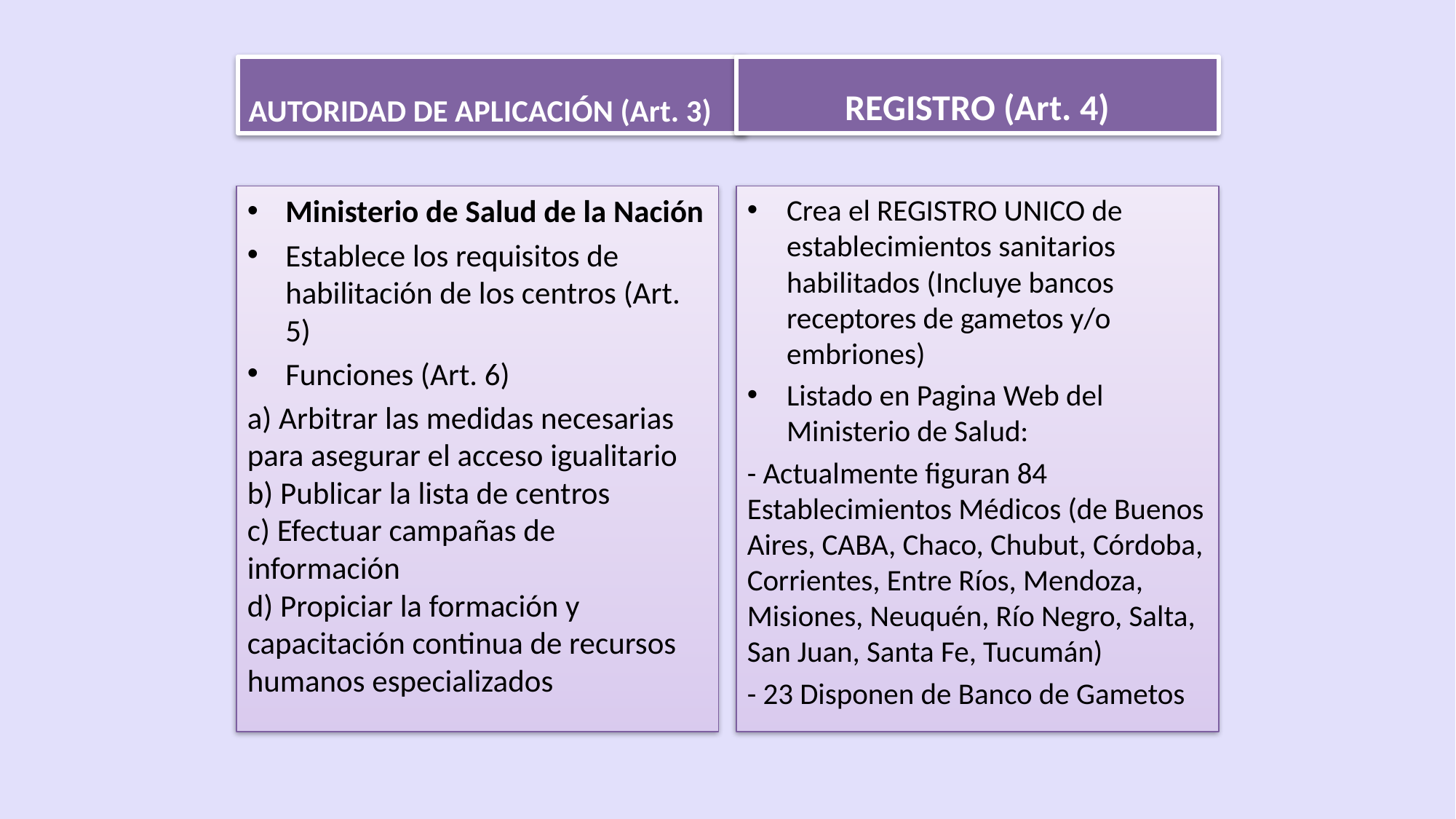

AUTORIDAD DE APLICACIÓN (Art. 3)
REGISTRO (Art. 4)
Ministerio de Salud de la Nación
Establece los requisitos de habilitación de los centros (Art. 5)
Funciones (Art. 6)
a) Arbitrar las medidas necesarias para asegurar el acceso igualitario
b) Publicar la lista de centros
c) Efectuar campañas de información
d) Propiciar la formación y capacitación continua de recursos humanos especializados
Crea el REGISTRO UNICO de establecimientos sanitarios habilitados (Incluye bancos receptores de gametos y/o embriones)
Listado en Pagina Web del Ministerio de Salud:
- Actualmente figuran 84 Establecimientos Médicos (de Buenos Aires, CABA, Chaco, Chubut, Córdoba, Corrientes, Entre Ríos, Mendoza, Misiones, Neuquén, Río Negro, Salta, San Juan, Santa Fe, Tucumán)
- 23 Disponen de Banco de Gametos